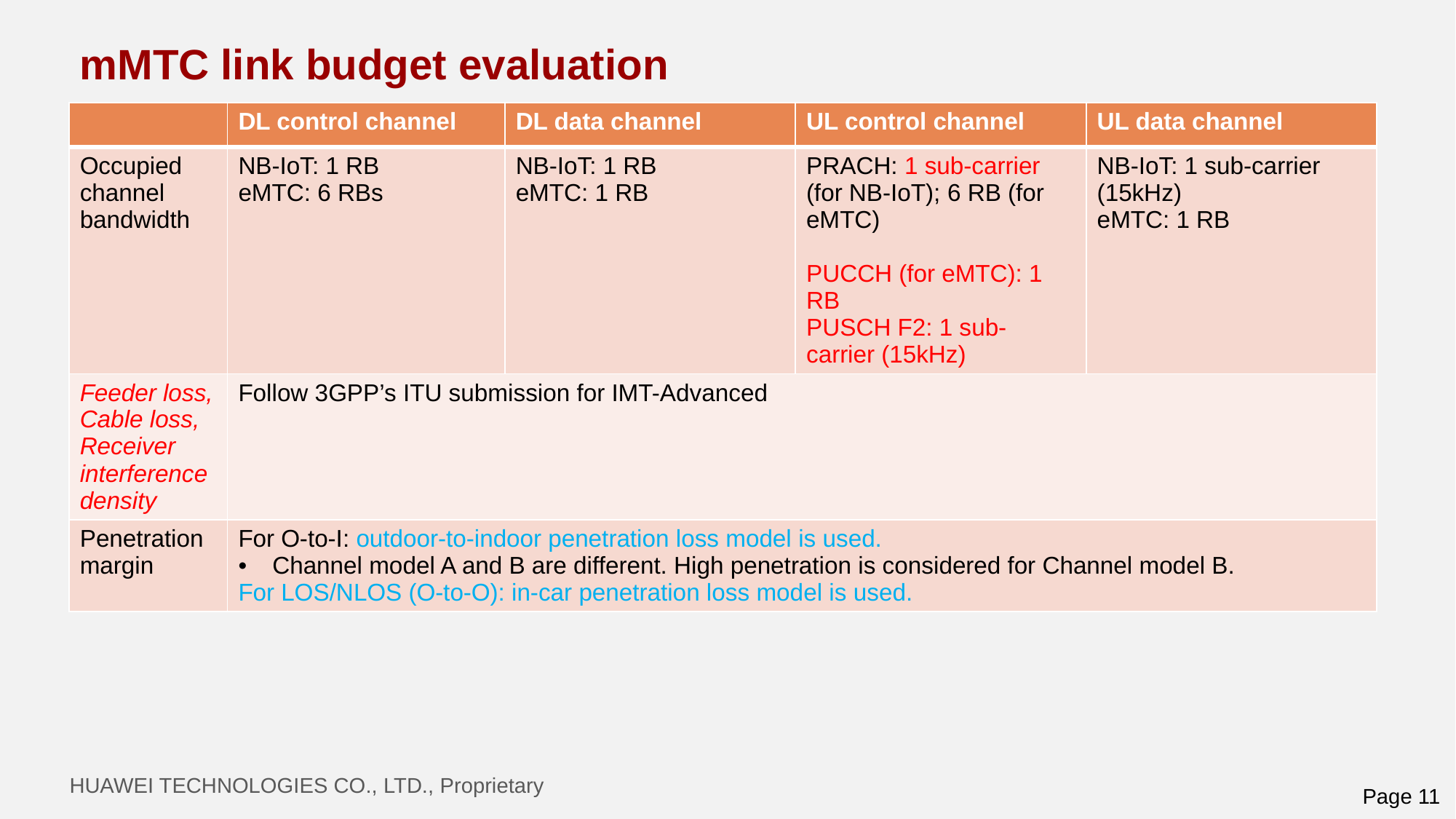

# mMTC link budget evaluation
|  | DL control channel | DL data channel | UL control channel | UL data channel |
| --- | --- | --- | --- | --- |
| Occupied channel bandwidth | NB-IoT: 1 RB eMTC: 6 RBs | NB-IoT: 1 RB eMTC: 1 RB | PRACH: 1 sub-carrier (for NB-IoT); 6 RB (for eMTC) PUCCH (for eMTC): 1 RB PUSCH F2: 1 sub-carrier (15kHz) | NB-IoT: 1 sub-carrier (15kHz) eMTC: 1 RB |
| Feeder loss, Cable loss, Receiver interference density | Follow 3GPP’s ITU submission for IMT-Advanced |  |  |  |
| Penetration margin | For O-to-I: outdoor-to-indoor penetration loss model is used. Channel model A and B are different. High penetration is considered for Channel model B. For LOS/NLOS (O-to-O): in-car penetration loss model is used. |  |  |  |